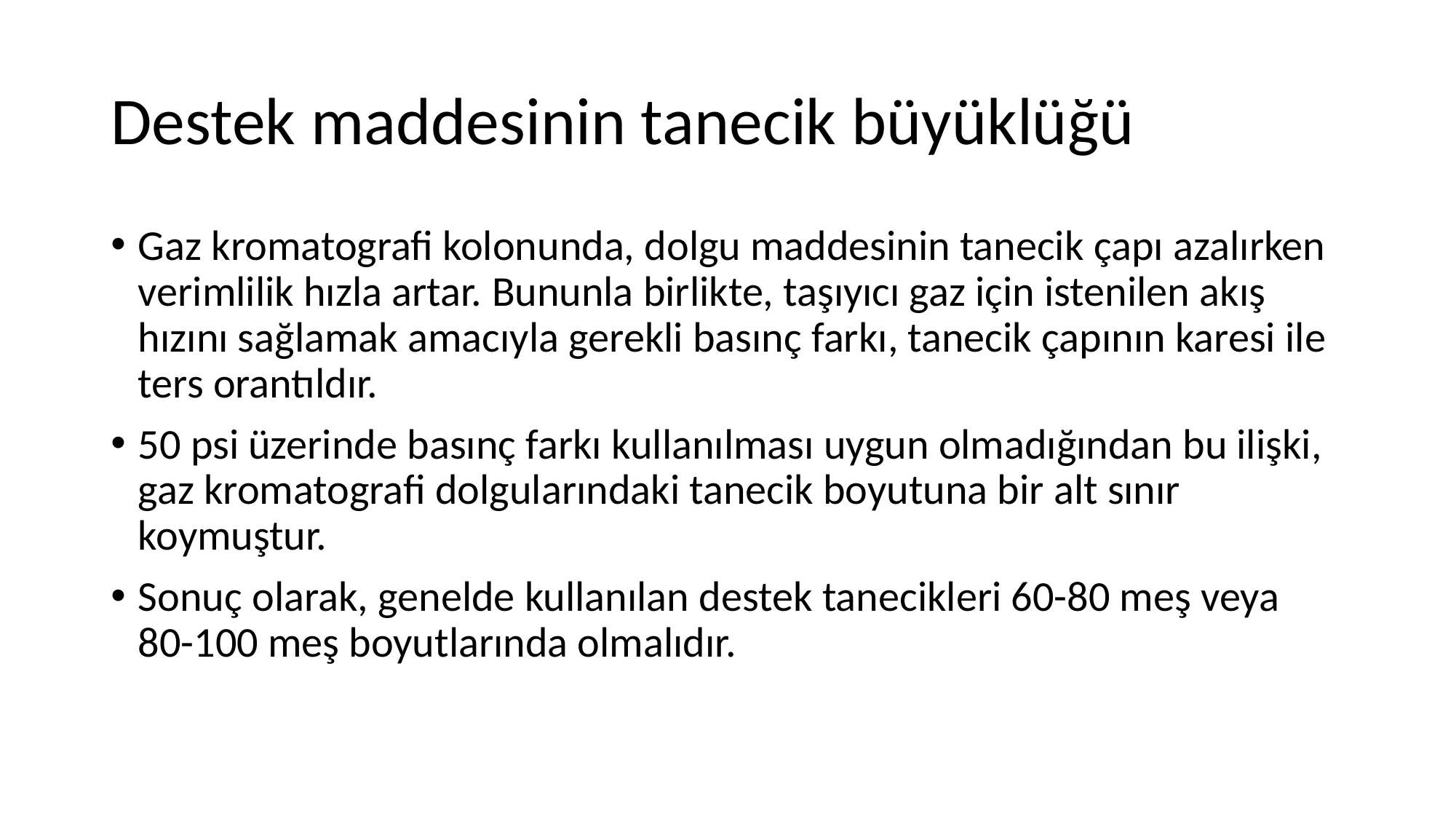

# Destek maddesinin tanecik büyüklüğü
Gaz kromatografi kolonunda, dolgu maddesinin tanecik çapı azalırken verimlilik hızla artar. Bununla birlikte, taşıyıcı gaz için istenilen akış hızını sağlamak amacıyla gerekli basınç farkı, tanecik çapının karesi ile ters orantıldır.
50 psi üzerinde basınç farkı kullanılması uygun olmadığından bu ilişki, gaz kromatografi dolgularındaki tanecik boyutuna bir alt sınır koymuştur.
Sonuç olarak, genelde kullanılan destek tanecikleri 60-80 meş veya 80-100 meş boyutlarında olmalıdır.